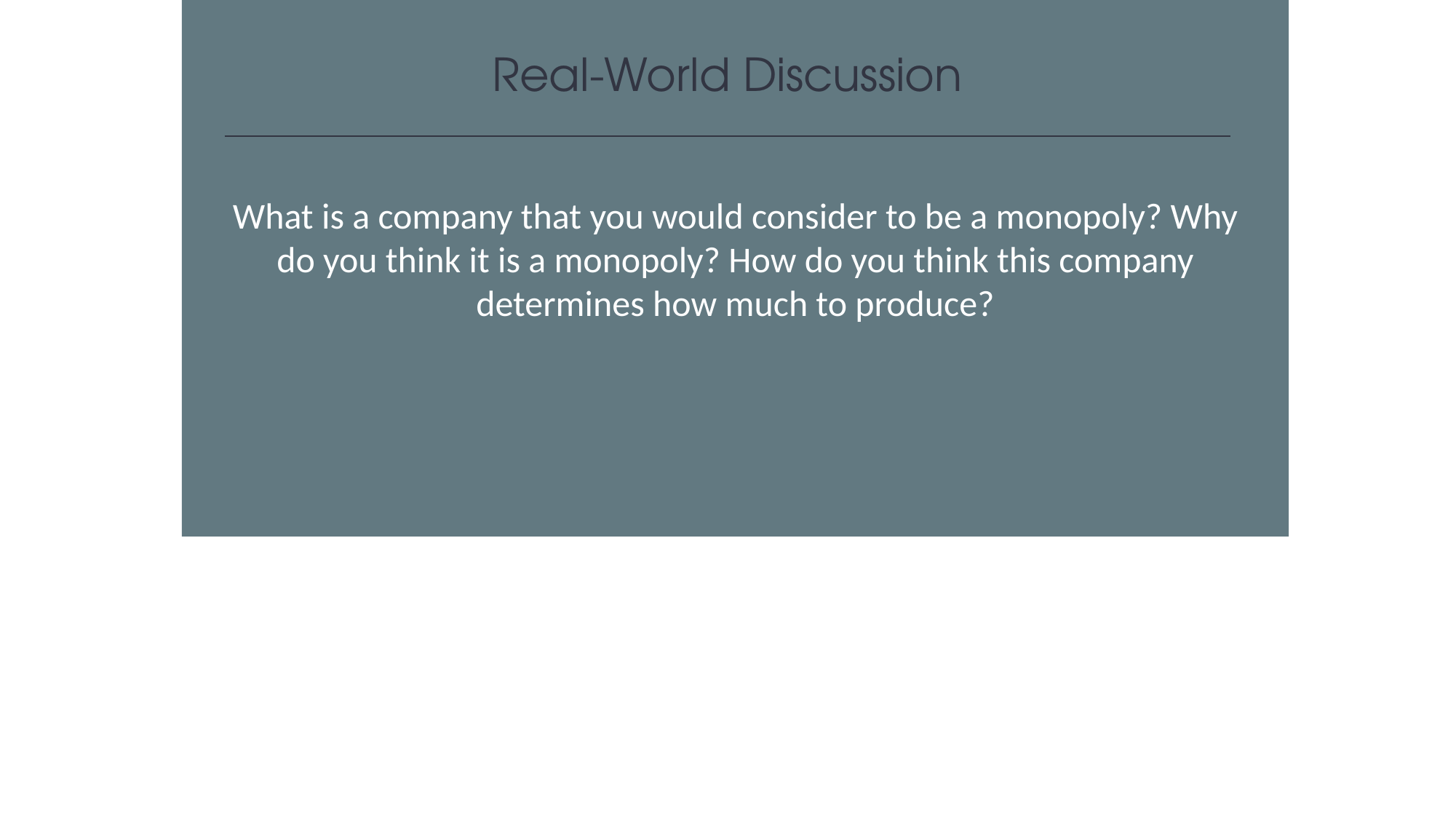

Real-World Discussion

What is a company that you would consider to be a monopoly? Why do you think it is a monopoly? How do you think this company determines how much to produce?